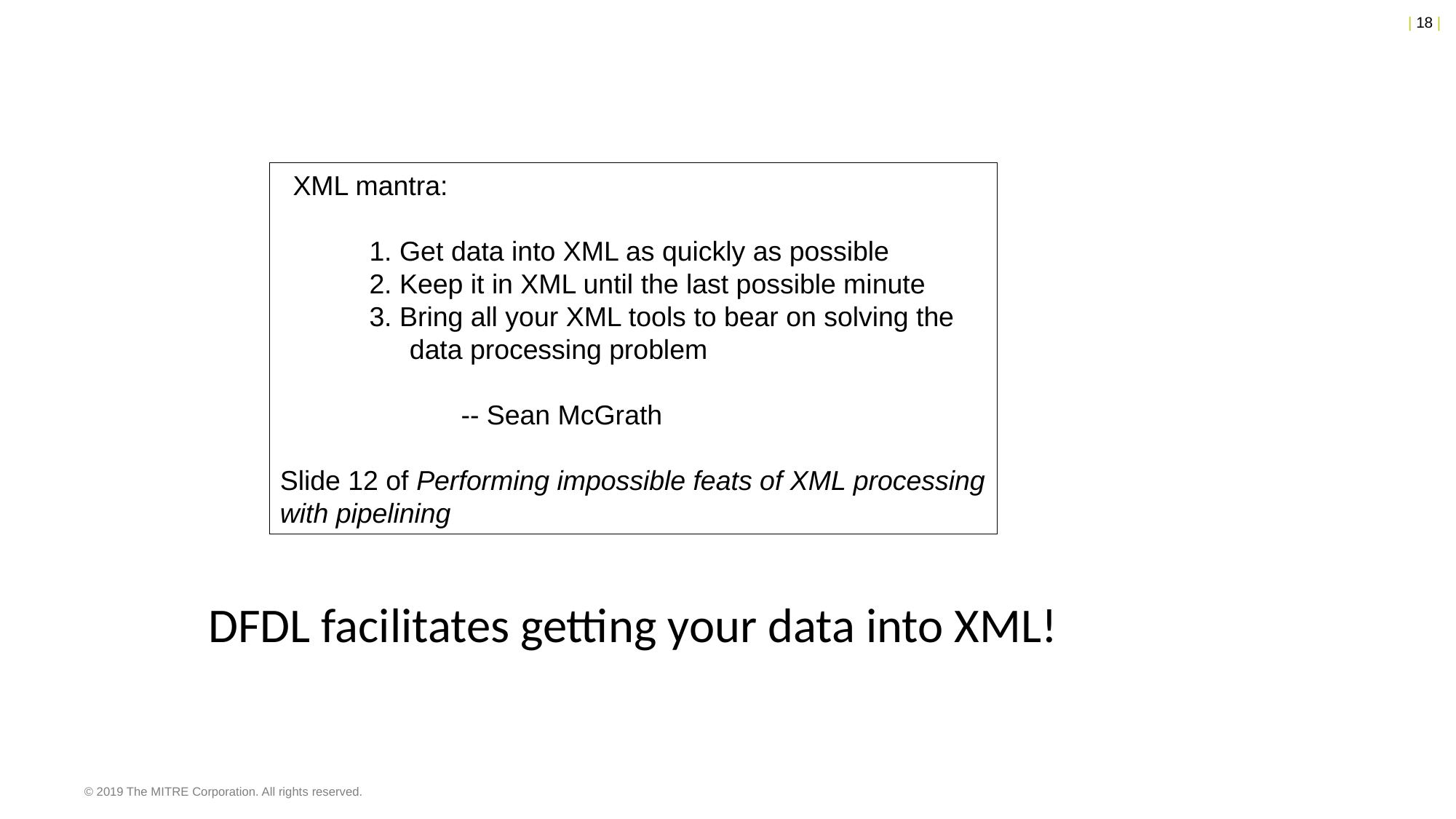

XML mantra:

          1. Get data into XML as quickly as possible
          2. Keep it in XML until the last possible minute
          3. Bring all your XML tools to bear on solving the 	 data processing problem

                      -- Sean McGrath

Slide 12 of Performing impossible feats of XML processing with pipelining
DFDL facilitates getting your data into XML!
© 2019 The MITRE Corporation. All rights reserved.